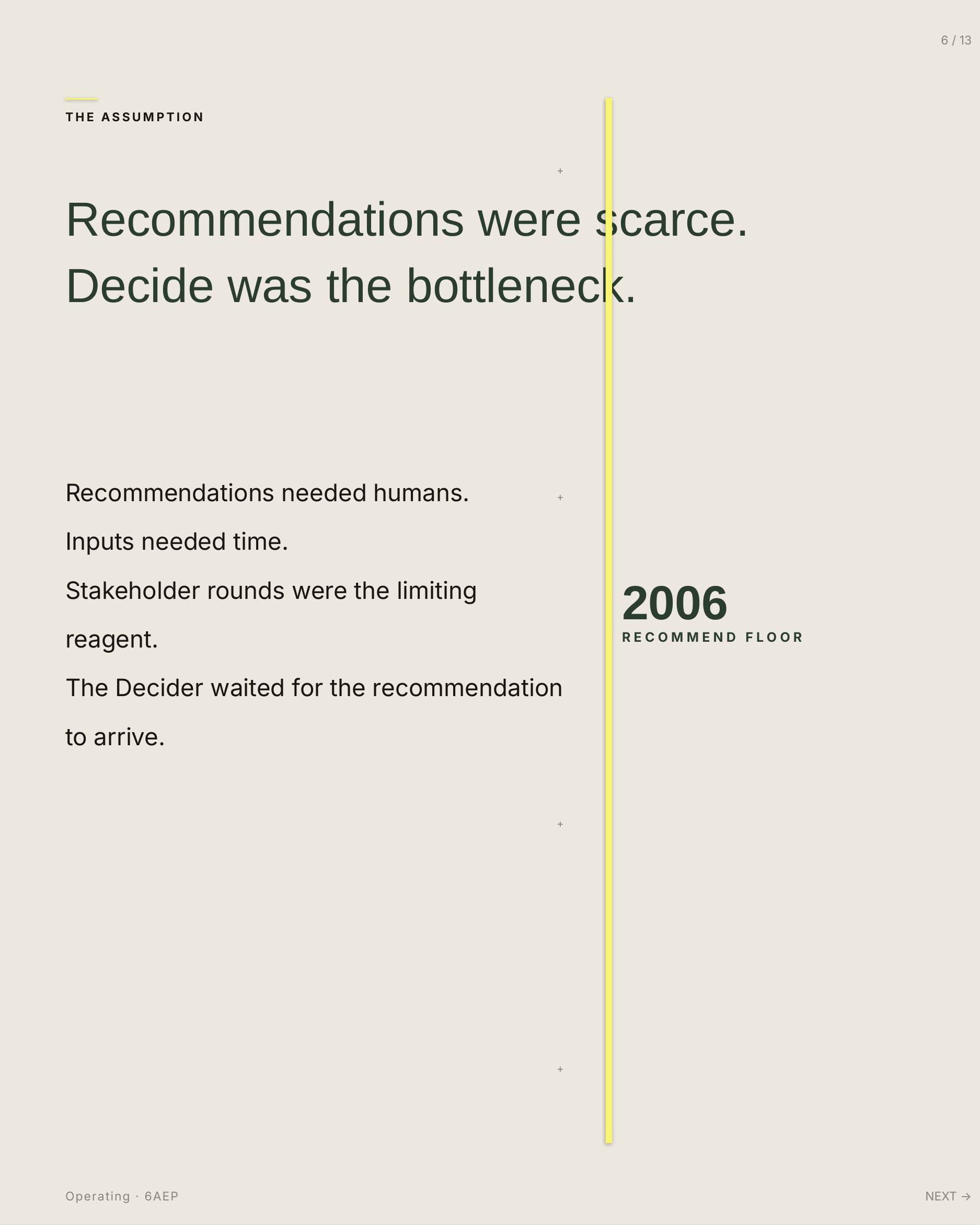

6 / 13

THE ASSUMPTION
+
Recommendations were scarce.
Decide was the bottleneck.
Recommendations needed humans.
Inputs needed time.
Stakeholder rounds were the limiting reagent.
The Decider waited for the recommendation to arrive.
+
2006
RECOMMEND FLOOR
+
+
Operating · 6AEP
NEXT →